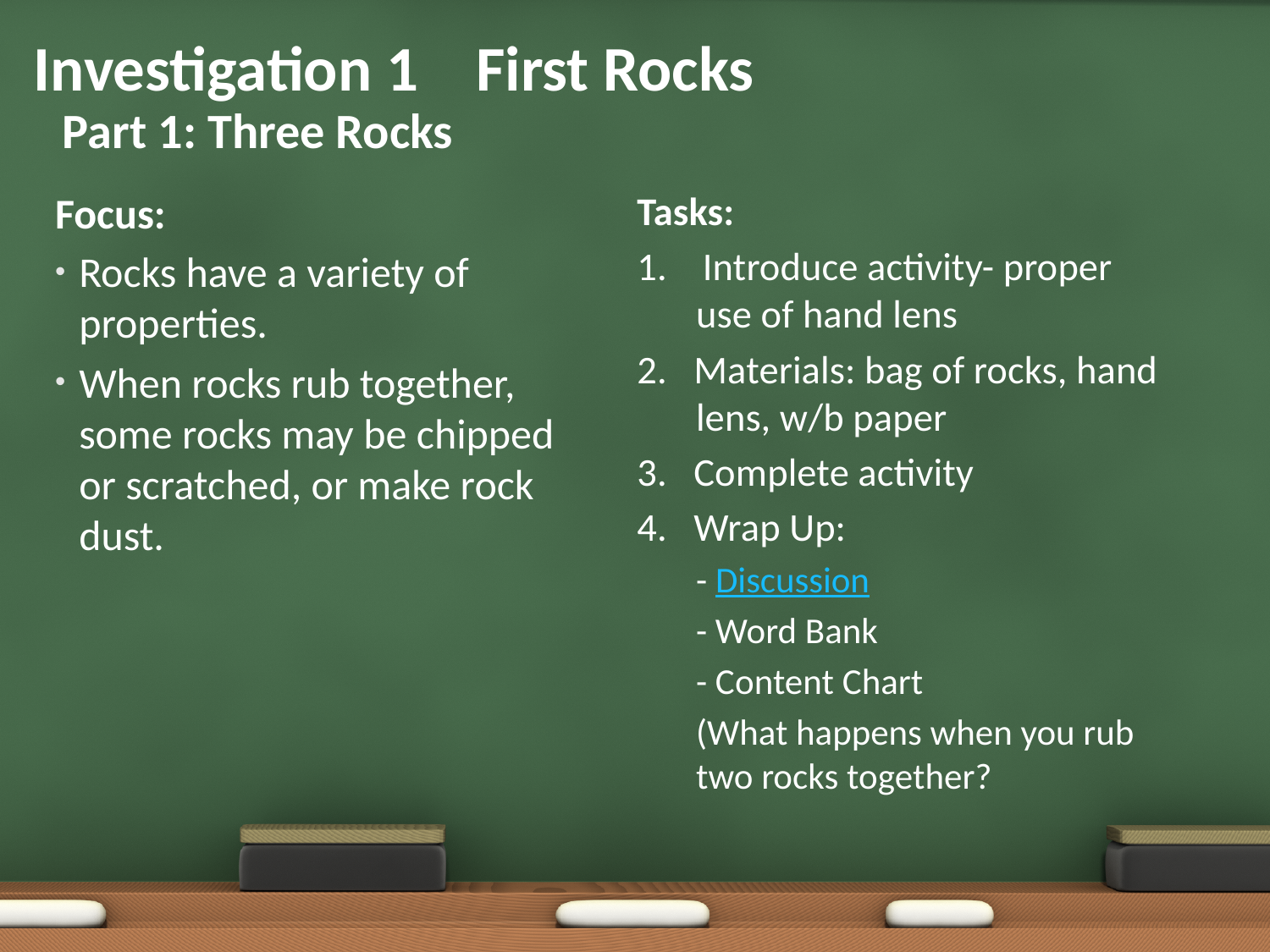

# Investigation 1    First Rocks
Part 1: Three Rocks
Focus:
Rocks have a variety of properties.
When rocks rub together, some rocks may be chipped or scratched, or make rock dust.
Tasks:
1.    Introduce activity- proper use of hand lens
2.   Materials: bag of rocks, hand lens, w/b paper
3.   Complete activity
4.   Wrap Up:
	- Discussion
	- Word Bank
	- Content Chart
	(What happens when you rub two rocks together?